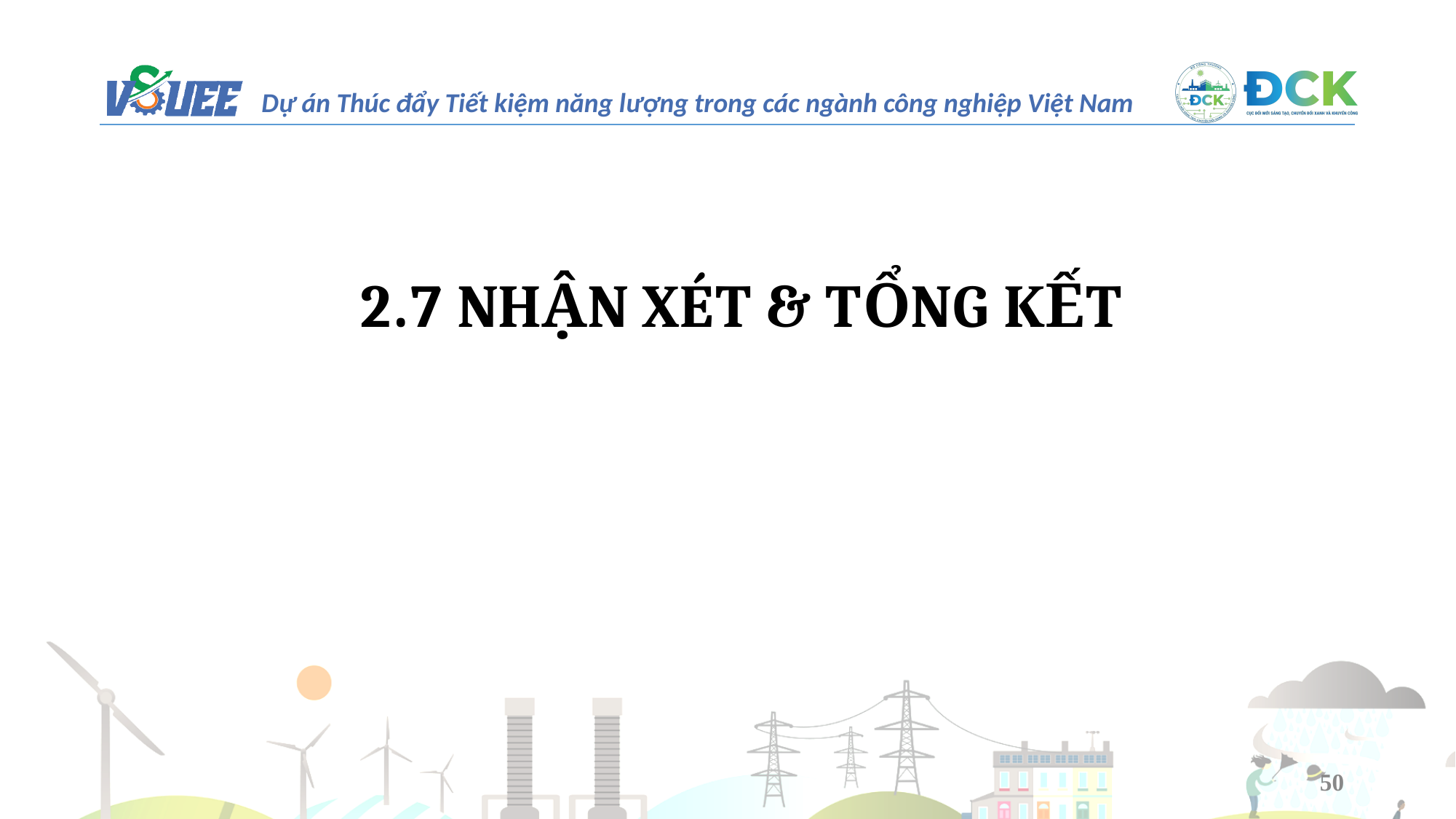

2.7 NHẬN XÉT & TỔNG KẾT
50